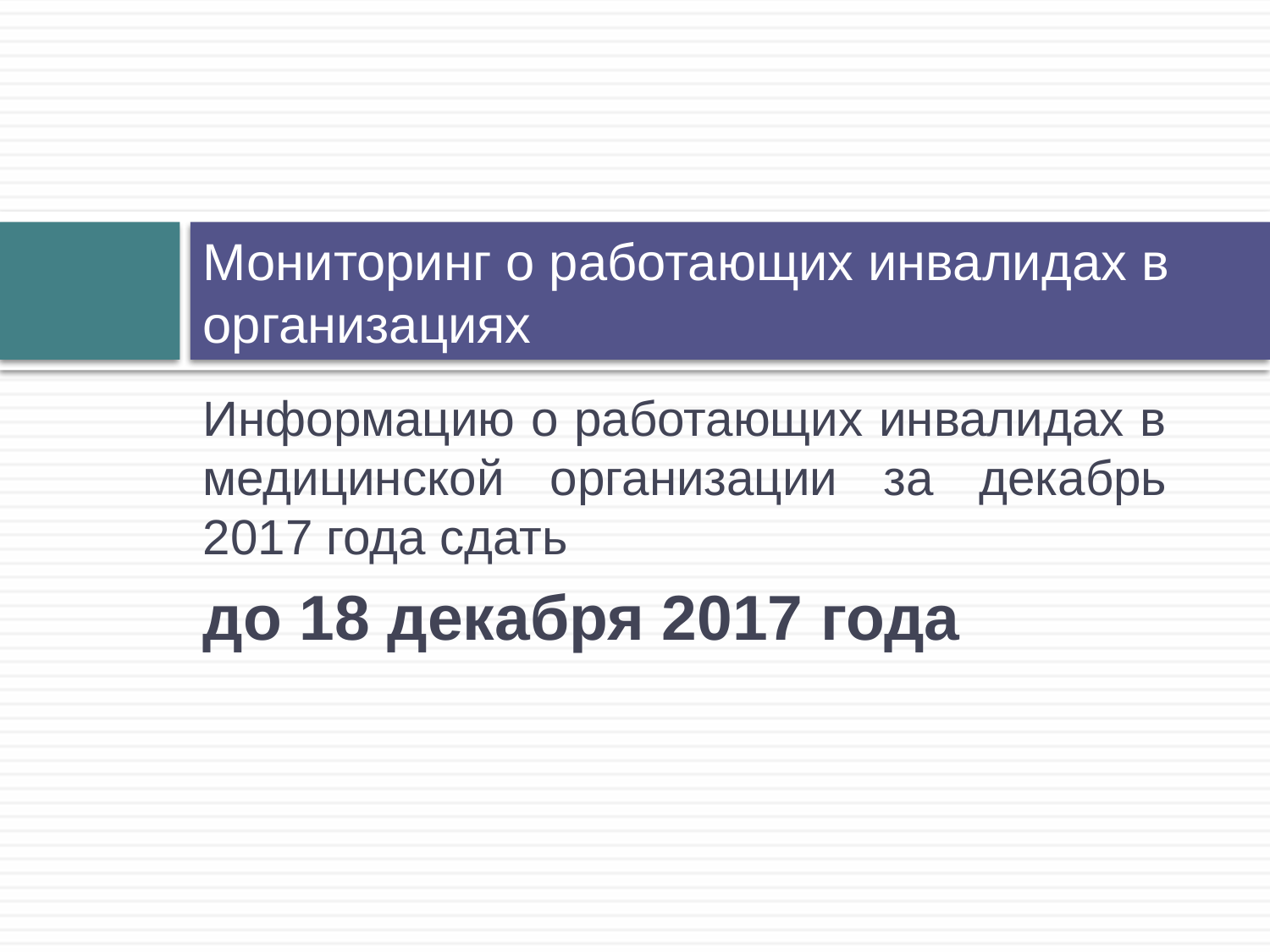

# Мониторинг о работающих инвалидах в организациях
Информацию о работающих инвалидах в медицинской организации за декабрь 2017 года сдать
до 18 декабря 2017 года